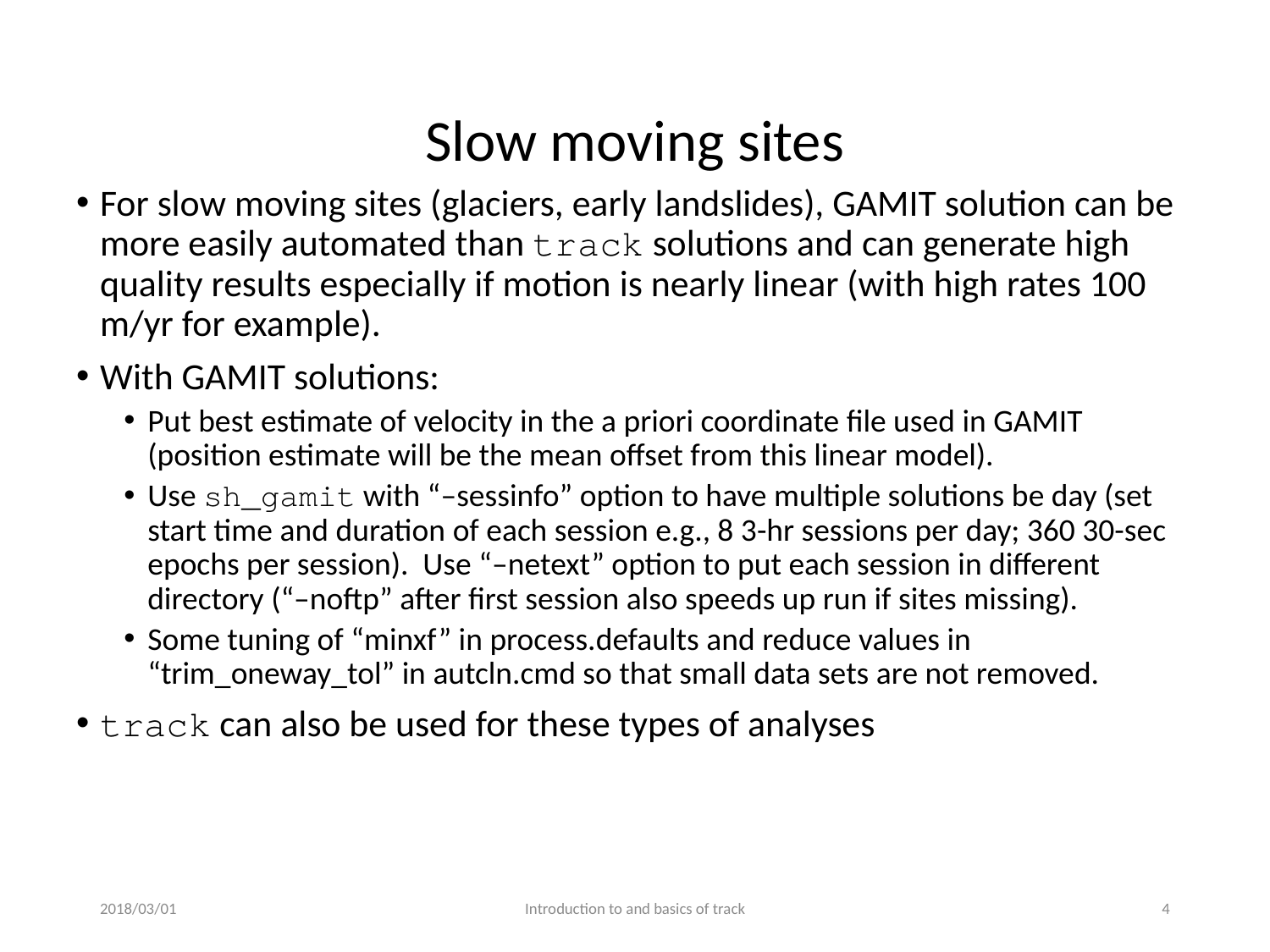

# Slow moving sites
For slow moving sites (glaciers, early landslides), GAMIT solution can be more easily automated than track solutions and can generate high quality results especially if motion is nearly linear (with high rates 100 m/yr for example).
With GAMIT solutions:
Put best estimate of velocity in the a priori coordinate file used in GAMIT (position estimate will be the mean offset from this linear model).
Use sh_gamit with “–sessinfo” option to have multiple solutions be day (set start time and duration of each session e.g., 8 3-hr sessions per day; 360 30-sec epochs per session).  Use “–netext” option to put each session in different directory (“–noftp” after first session also speeds up run if sites missing).
Some tuning of “minxf” in process.defaults and reduce values in “trim_oneway_tol” in autcln.cmd so that small data sets are not removed.
track can also be used for these types of analyses
2018/03/01
Introduction to and basics of track
4